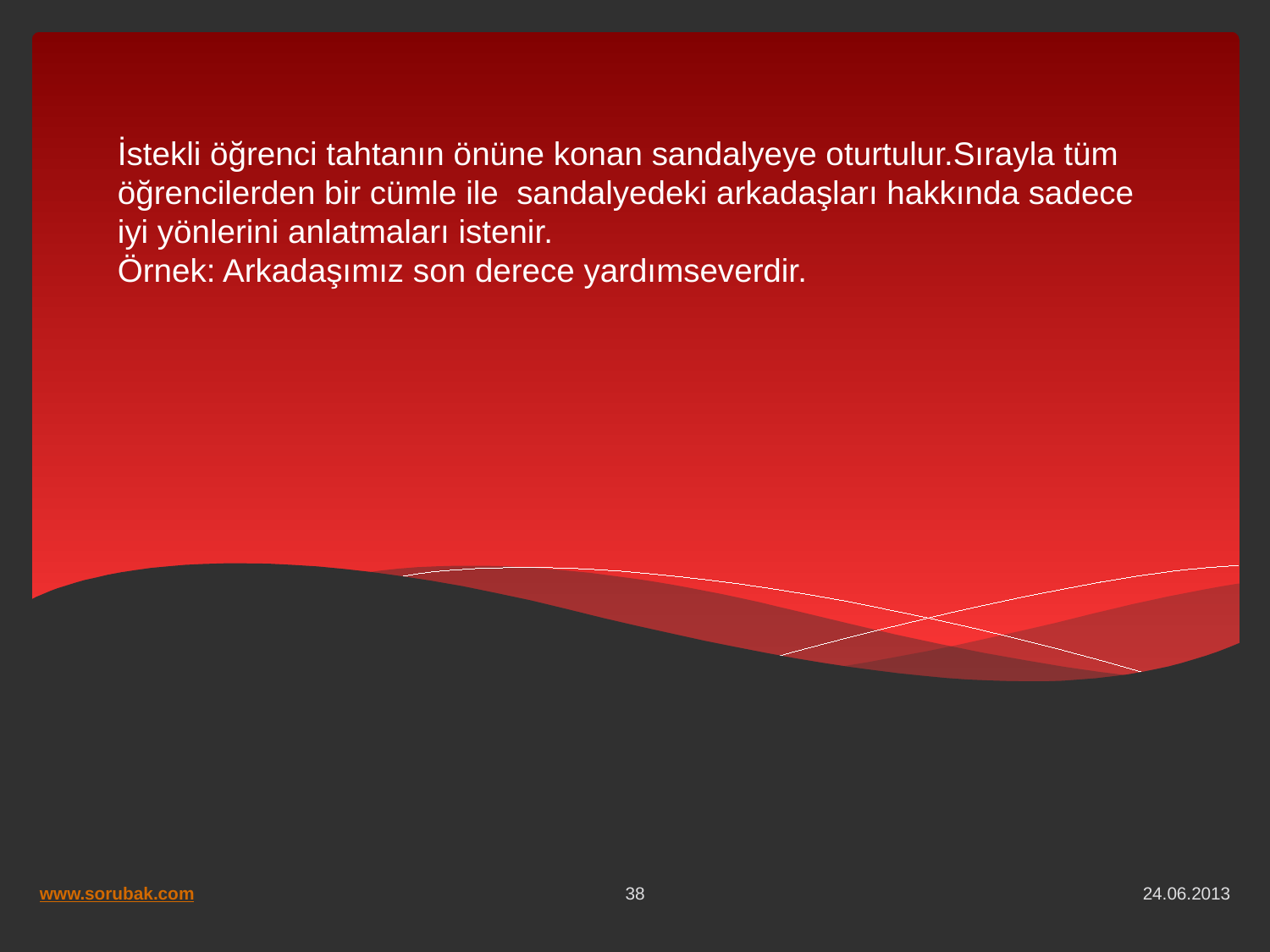

# İstekli öğrenci tahtanın önüne konan sandalyeye oturtulur.Sırayla tüm öğrencilerden bir cümle ile  sandalyedeki arkadaşları hakkında sadece iyi yönlerini anlatmaları istenir. Örnek: Arkadaşımız son derece yardımseverdir.
38
www.sorubak.com
24.06.2013